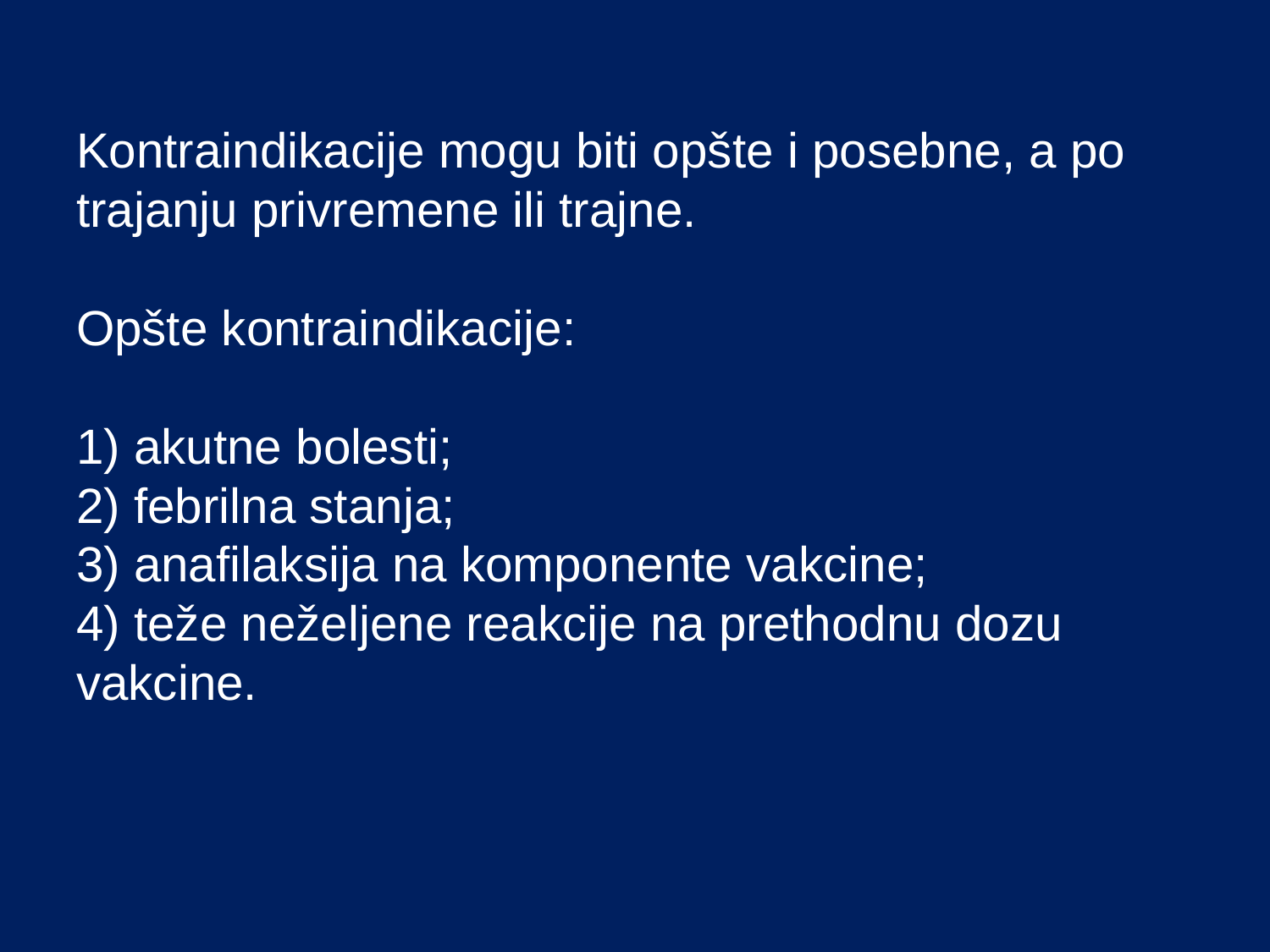

# Kontraindikacije mogu biti opšte i posebne, a po trajanju privremene ili trajne. Opšte kontraindikacije: 1) akutne bolesti; 2) febrilna stanja; 3) anafilaksija na komponente vakcine; 4) teže neželjene reakcije na prethodnu dozu vakcine.